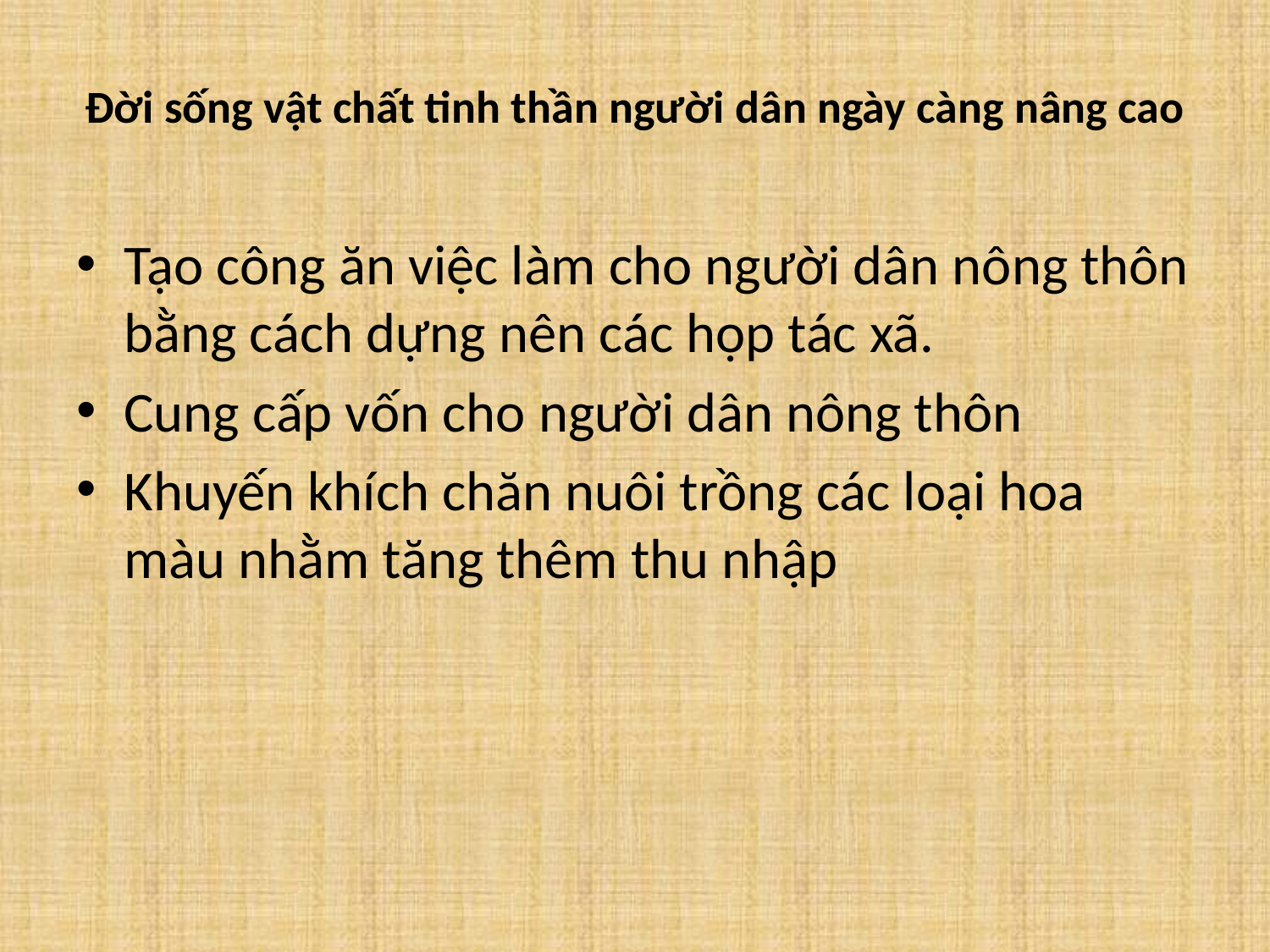

# Đời sống vật chất tinh thần người dân ngày càng nâng cao
Tạo công ăn việc làm cho người dân nông thôn bằng cách dựng nên các họp tác xã.
Cung cấp vốn cho người dân nông thôn
Khuyến khích chăn nuôi trồng các loại hoa màu nhằm tăng thêm thu nhập